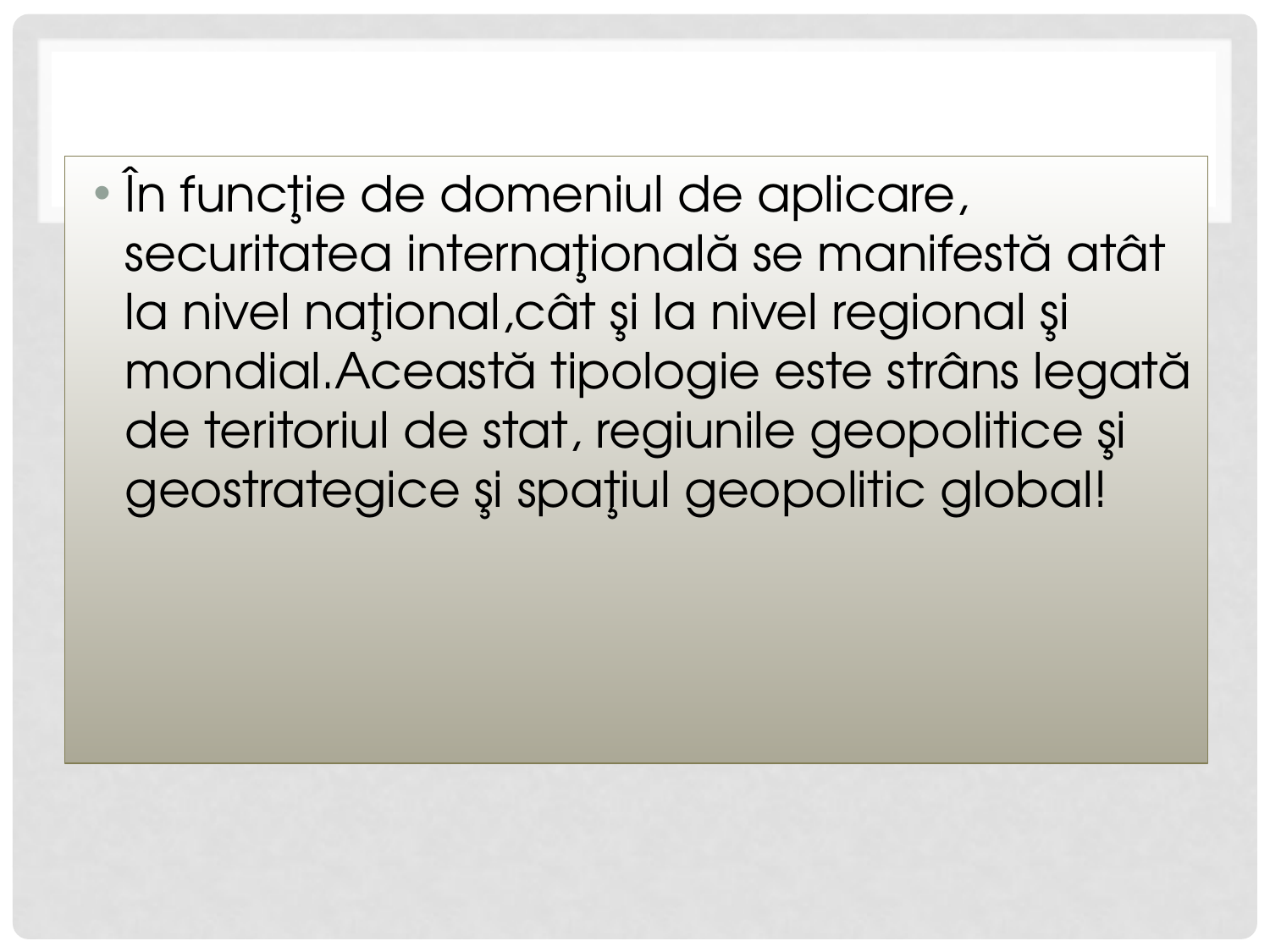

În funcţie de domeniul de aplicare, securitatea internaţională se manifestă atât la nivel naţional,cât şi la nivel regional şi mondial.Această tipologie este strâns legată de teritoriul de stat, regiunile geopolitice şi geostrategice şi spaţiul geopolitic global!